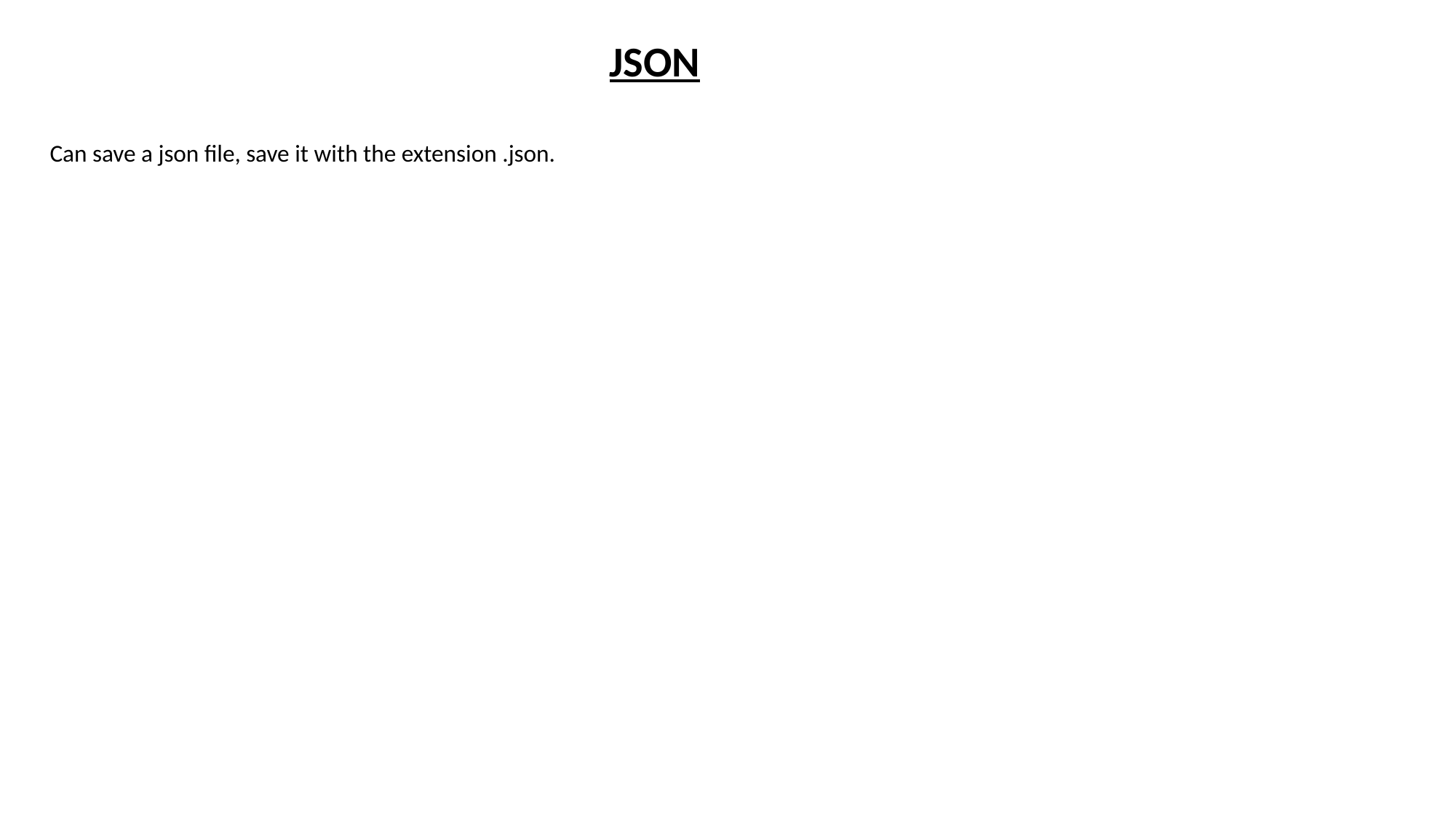

JSON
Can save a json file, save it with the extension .json.